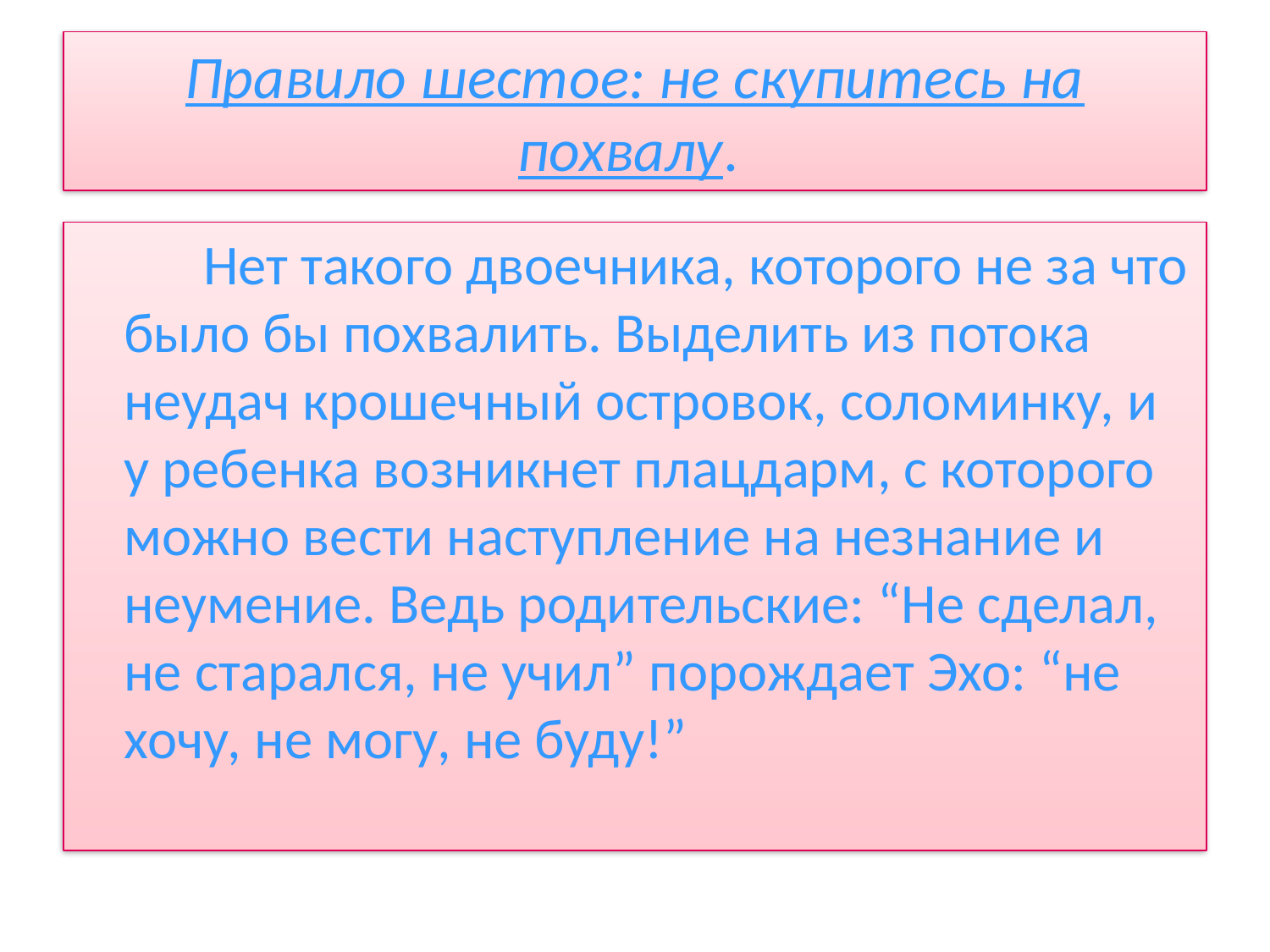

# Правило шестое: не скупитесь на похвалу.
          Нет такого двоечника, которого не за что было бы похвалить. Выделить из потока неудач крошечный островок, соломинку, и у ребенка возникнет плацдарм, с которого можно вести наступление на незнание и неумение. Ведь родительские: “Не сделал, не старался, не учил” порождает Эхо: “не хочу, не могу, не буду!”